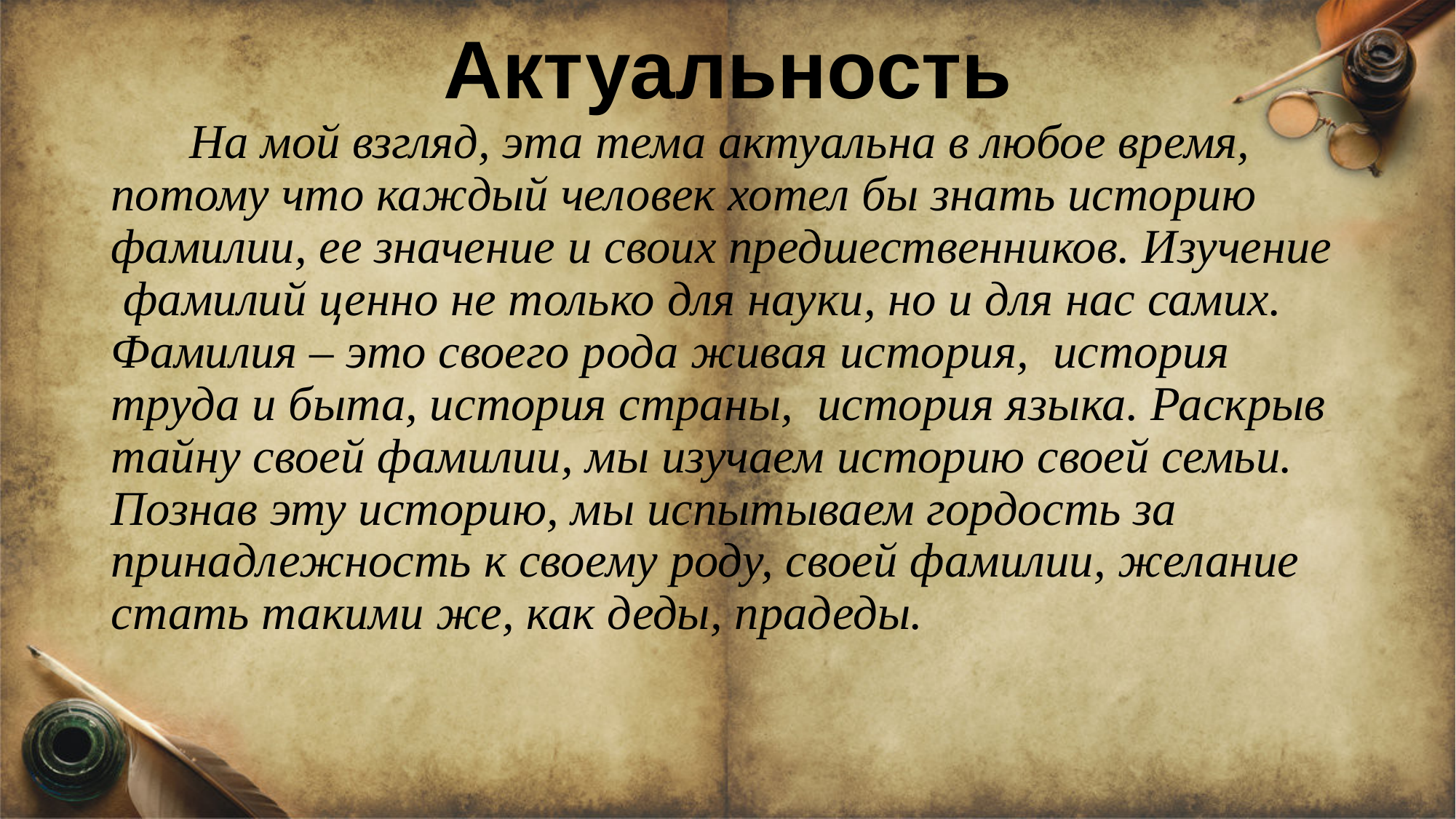

# Актуальность
        На мой взгляд, эта тема актуальна в любое время, потому что каждый человек хотел бы знать историю фамилии, ее значение и своих предшественников. Изучение  фамилий ценно не только для науки, но и для нас самих. Фамилия – это своего рода живая история,  история труда и быта, история страны,  история языка. Раскрыв тайну своей фамилии, мы изучаем историю своей семьи.  Познав эту историю, мы испытываем гордость за принадлежность к своему роду, своей фамилии, желание стать такими же, как деды, прадеды.